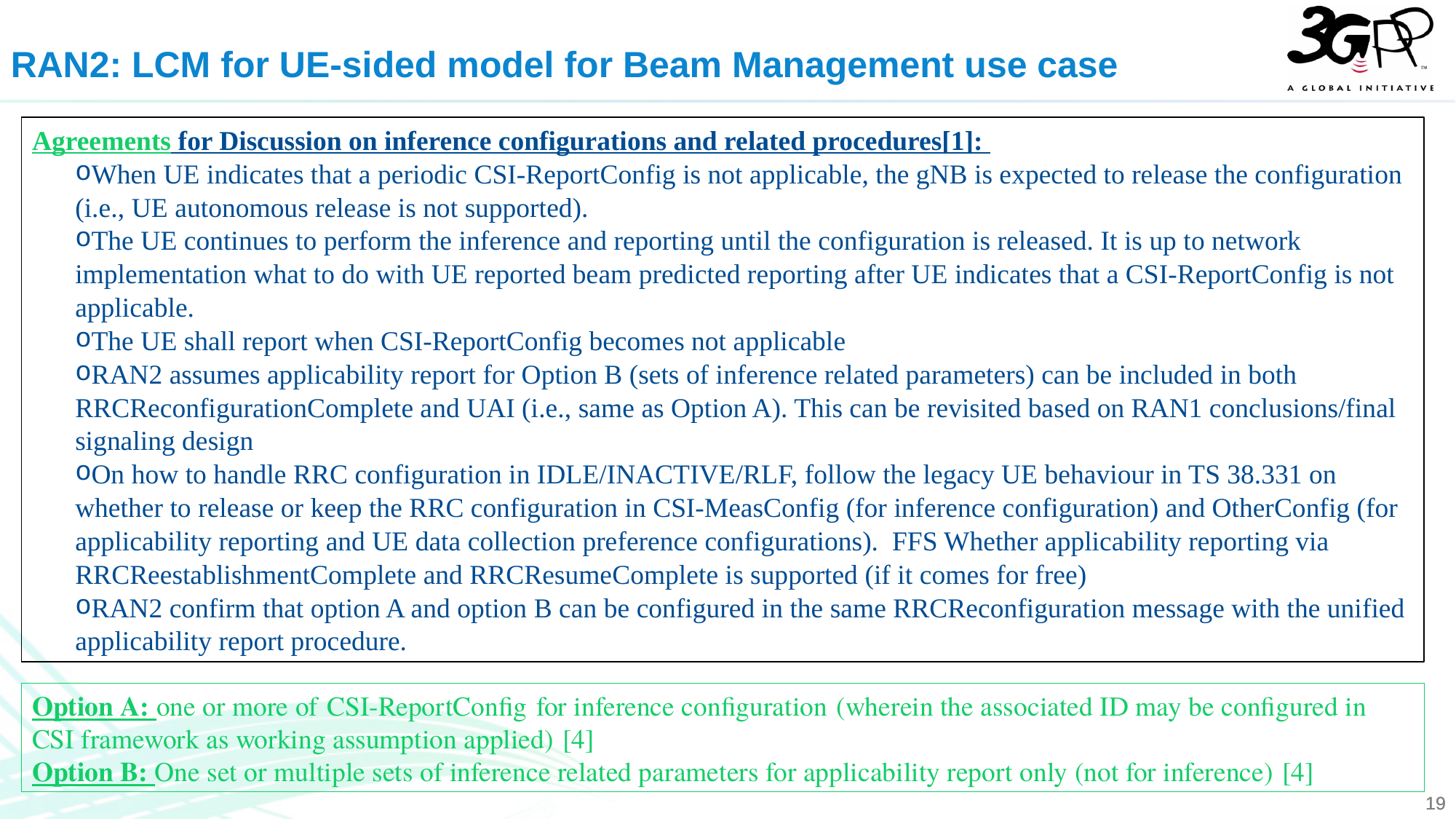

RAN2: LCM for UE-sided model for Beam Management use case
Agreements for Discussion on inference configurations and related procedures[1]:
When UE indicates that a periodic CSI-ReportConfig is not applicable, the gNB is expected to release the configuration (i.e., UE autonomous release is not supported).
The UE continues to perform the inference and reporting until the configuration is released. It is up to network implementation what to do with UE reported beam predicted reporting after UE indicates that a CSI-ReportConfig is not applicable.
The UE shall report when CSI-ReportConfig becomes not applicable
RAN2 assumes applicability report for Option B (sets of inference related parameters) can be included in both RRCReconfigurationComplete and UAI (i.e., same as Option A). This can be revisited based on RAN1 conclusions/final signaling design
On how to handle RRC configuration in IDLE/INACTIVE/RLF, follow the legacy UE behaviour in TS 38.331 on whether to release or keep the RRC configuration in CSI-MeasConfig (for inference configuration) and OtherConfig (for applicability reporting and UE data collection preference configurations).  FFS Whether applicability reporting via RRCReestablishmentComplete and RRCResumeComplete is supported (if it comes for free)
RAN2 confirm that option A and option B can be configured in the same RRCReconfiguration message with the unified applicability report procedure.
Option A: one or more of CSI-ReportConfig for inference configuration (wherein the associated ID may be configured in CSI framework as working assumption applied) [4]
Option B: One set or multiple sets of inference related parameters for applicability report only (not for inference) [4]